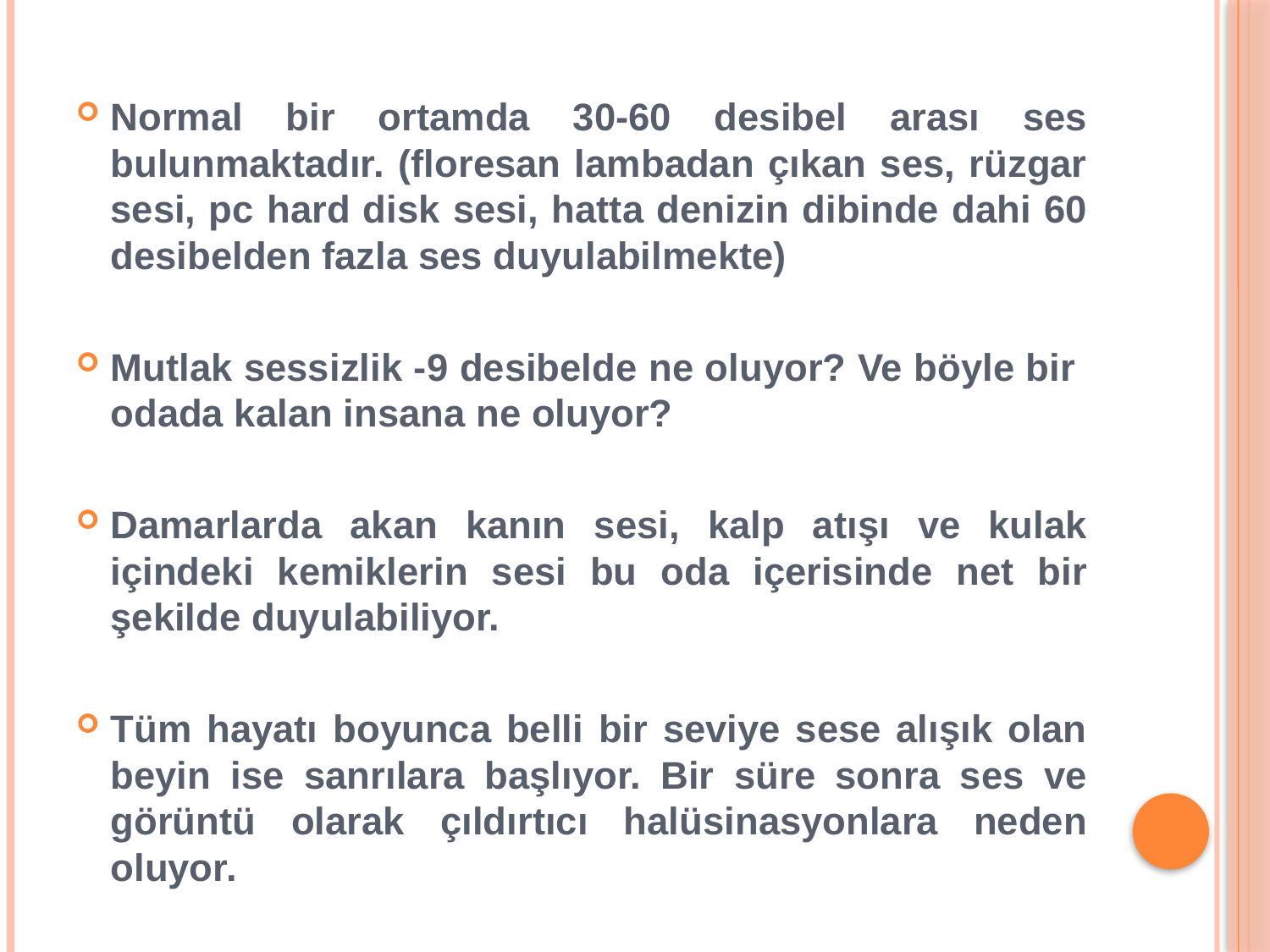

Normal bir ortamda 30-60 desibel arası ses bulunmaktadır. (floresan lambadan çıkan ses, rüzgar sesi, pc hard disk sesi, hatta denizin dibinde dahi 60 desibelden fazla ses duyulabilmekte)

Mutlak sessizlik -9 desibelde ne oluyor? Ve böyle bir  odada kalan insana ne oluyor?

Damarlarda akan kanın sesi, kalp atışı ve kulak içindeki kemiklerin sesi bu oda içerisinde net bir şekilde duyulabiliyor.

Tüm hayatı boyunca belli bir seviye sese alışık olan beyin ise sanrılara başlıyor. Bir süre sonra ses ve görüntü olarak çıldırtıcı halüsinasyonlara neden oluyor.